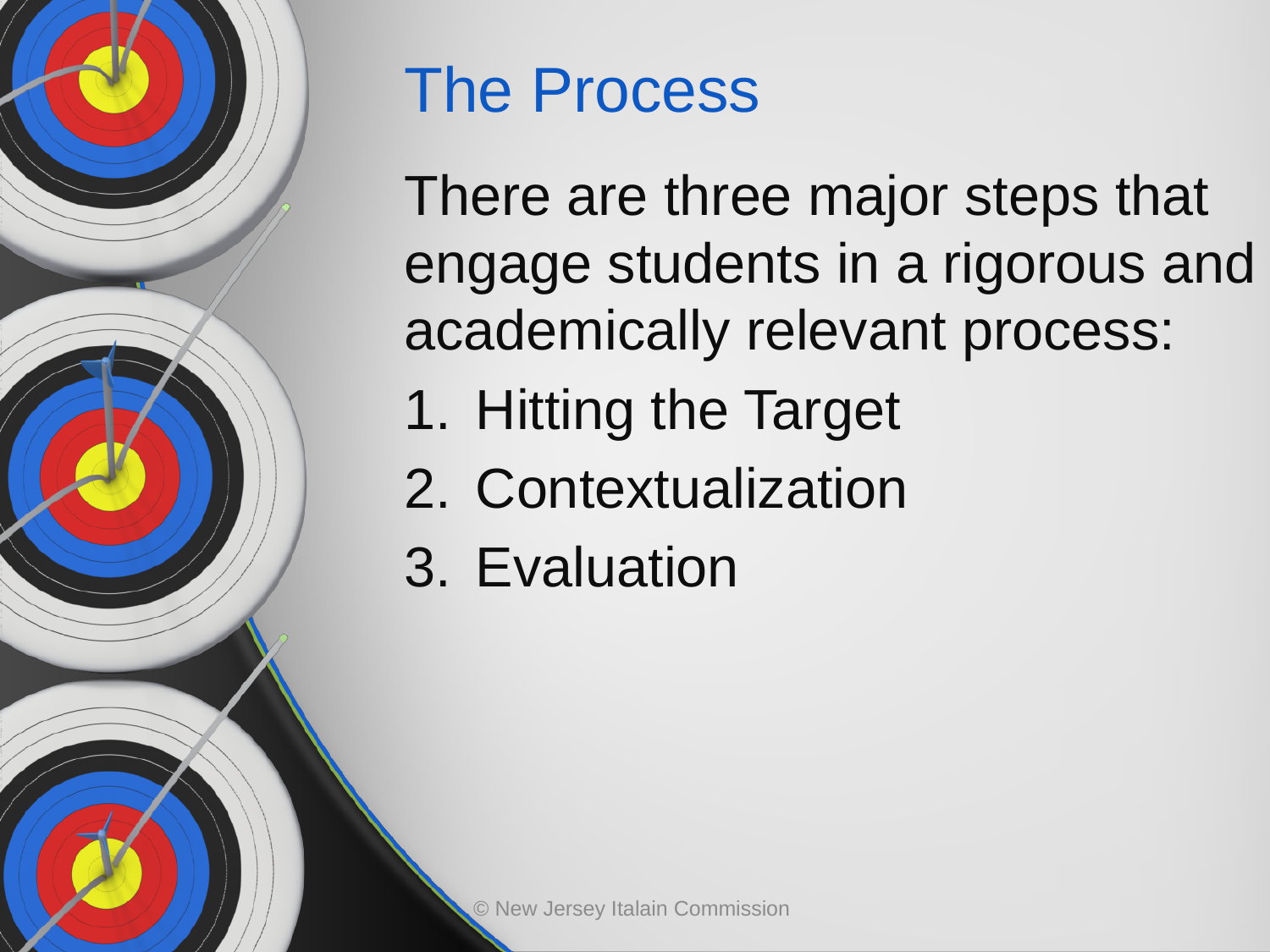

# The Process
There are three major steps that engage students in a rigorous and academically relevant process:
Hitting the Target
Contextualization
Evaluation
© New Jersey Italain Commission